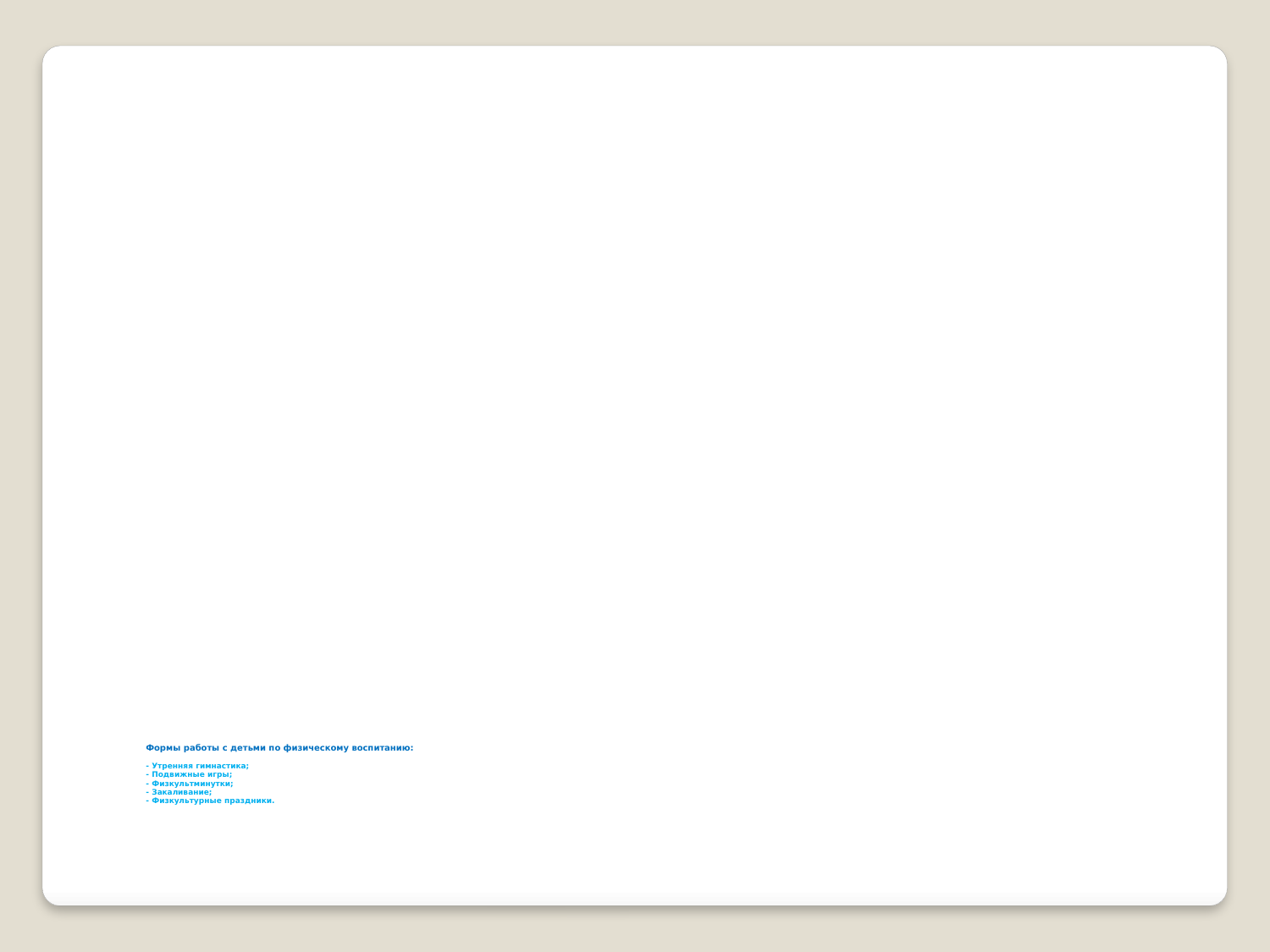

Формы работы с детьми по физическому воспитанию:
- Утренняя гимнастика;
- Подвижные игры;
- Физкультминутки;
- Закаливание;
- Физкультурные праздники.